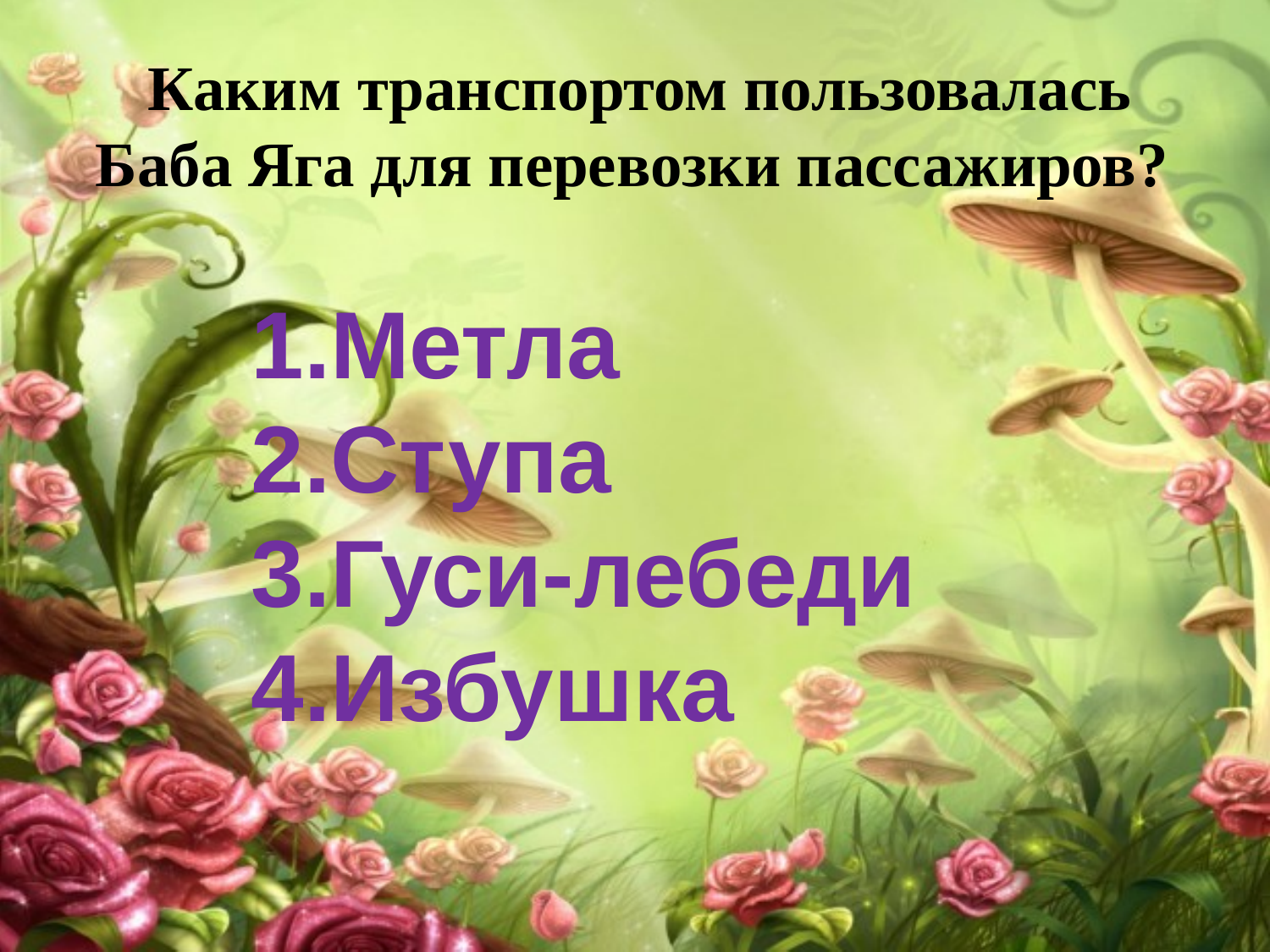

Каким транспортом пользовалась Баба Яга для перевозки пассажиров?
Метла
Ступа
Гуси-лебеди
Избушка